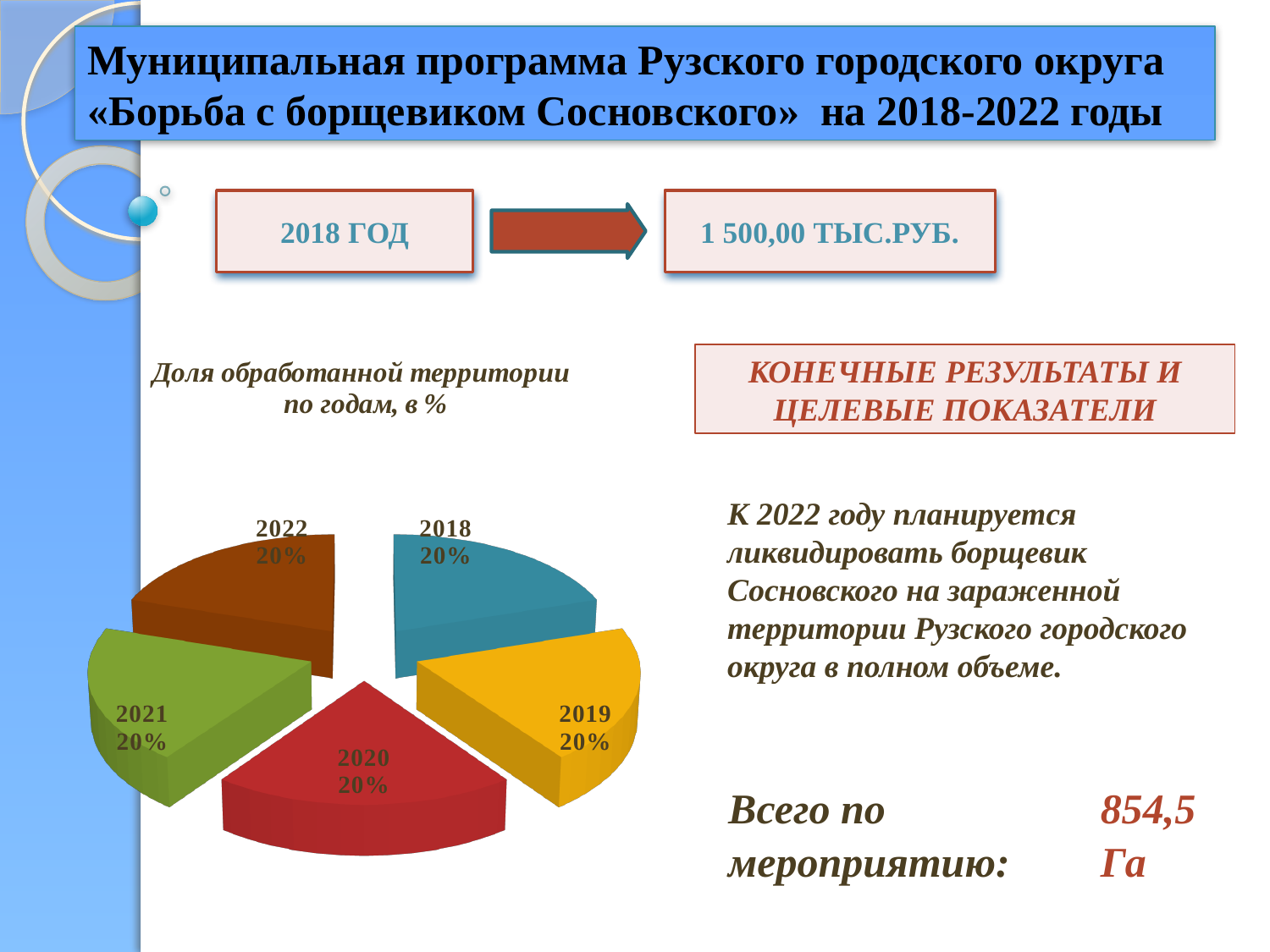

Муниципальная программа Рузского городского округа
«Борьба с борщевиком Сосновского»  на 2018-2022 годы
2018 год
1 500,00 тыс.руб.

[unsupported chart]

КОНЕЧНЫЕ РЕЗУЛЬТАТЫ И ЦЕЛЕВЫЕ ПОКАЗАТЕЛИ
К 2022 году планируется ликвидировать борщевик Сосновского на зараженной территории Рузского городского округа в полном объеме.
| Всего по мероприятию: | 854,5 Га |
| --- | --- |